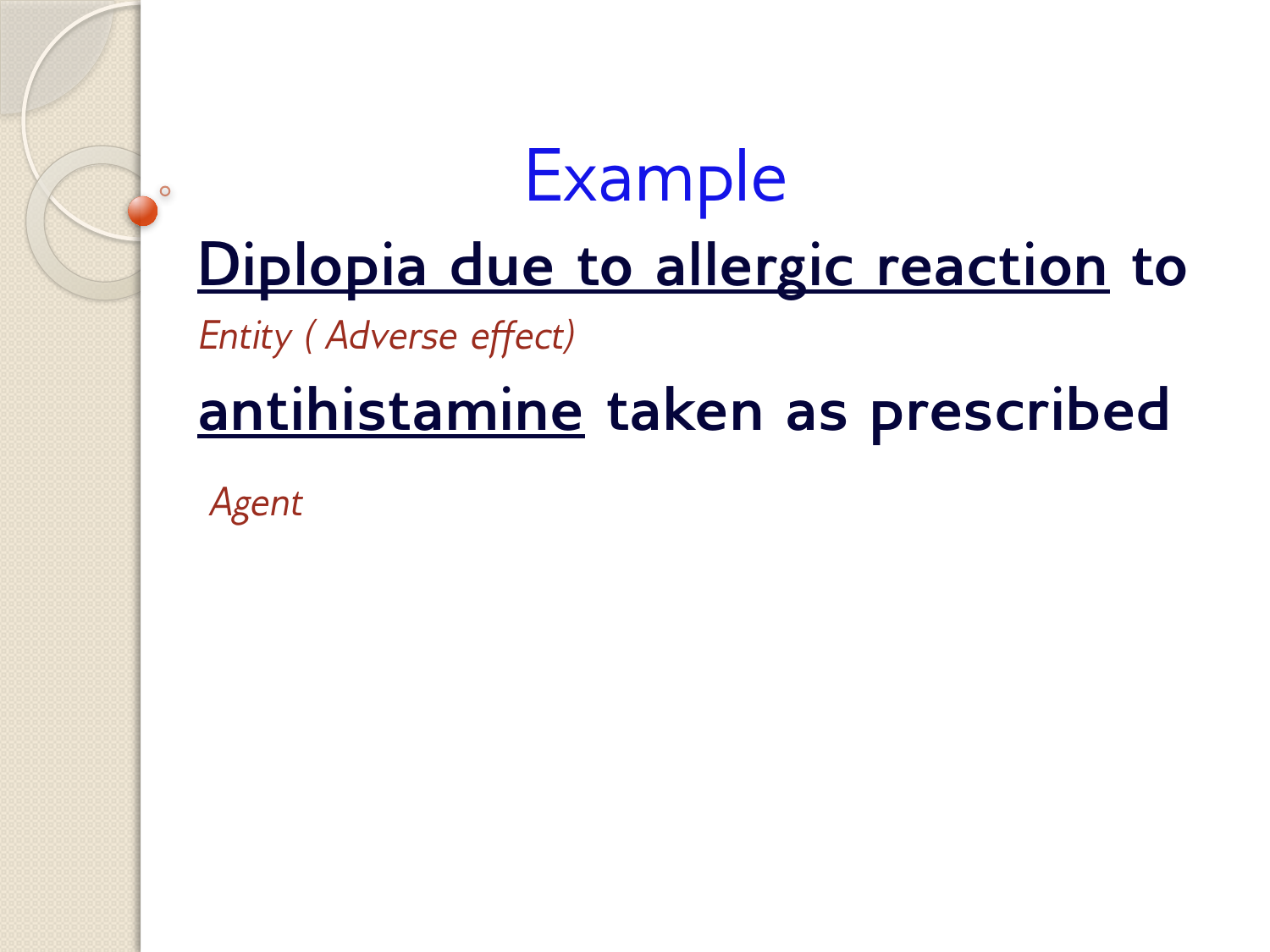

# Example
Diplopia due to allergic reaction to
                Entity ( Adverse effect)
 antihistamine taken as prescribed
     Agent